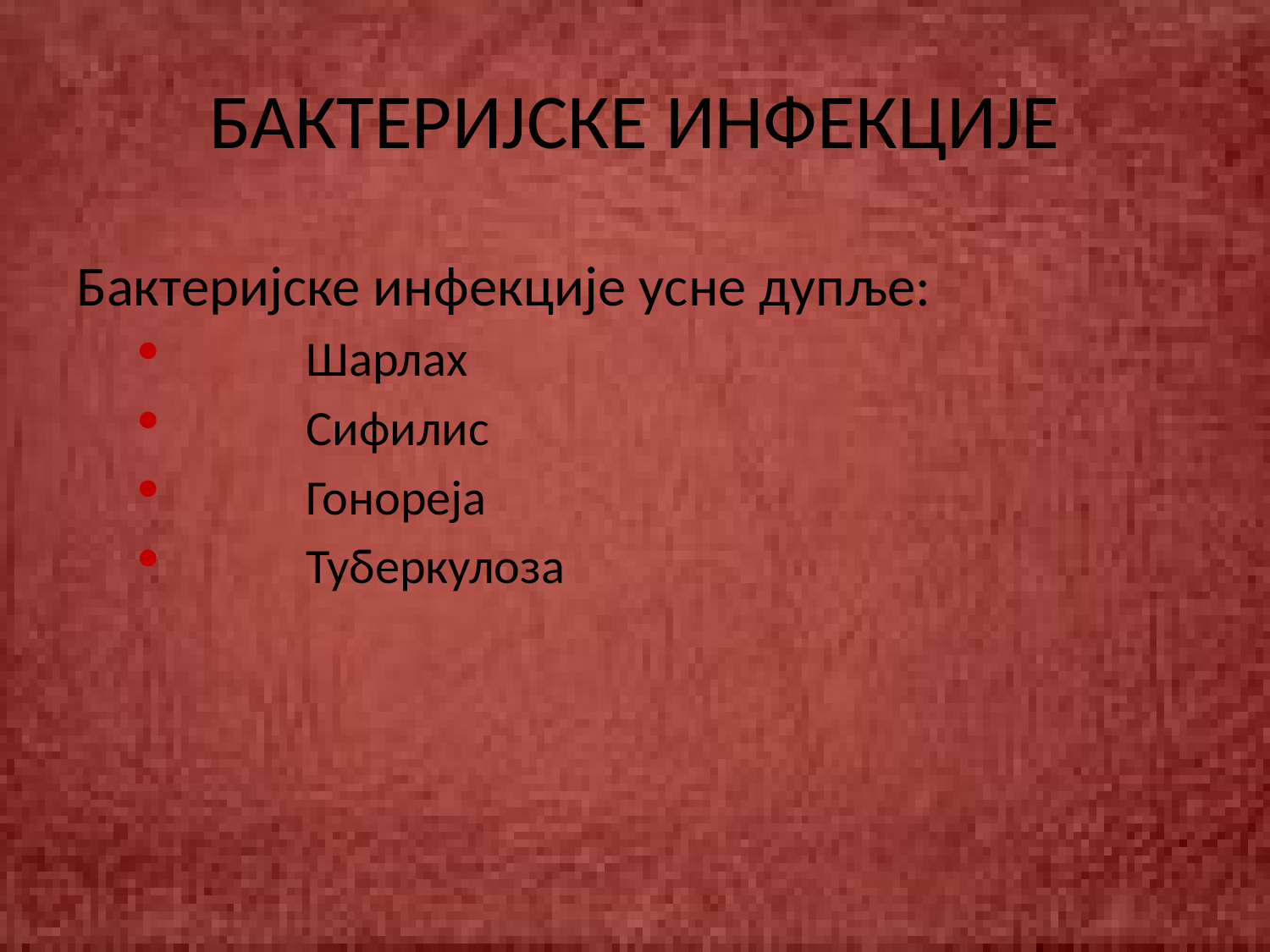

# БАКТЕРИЈСКЕ ИНФЕКЦИЈЕ
Бактеријске инфекције усне дупље:
	Шарлах
	Сифилис
	Гонореја
	Туберкулоза